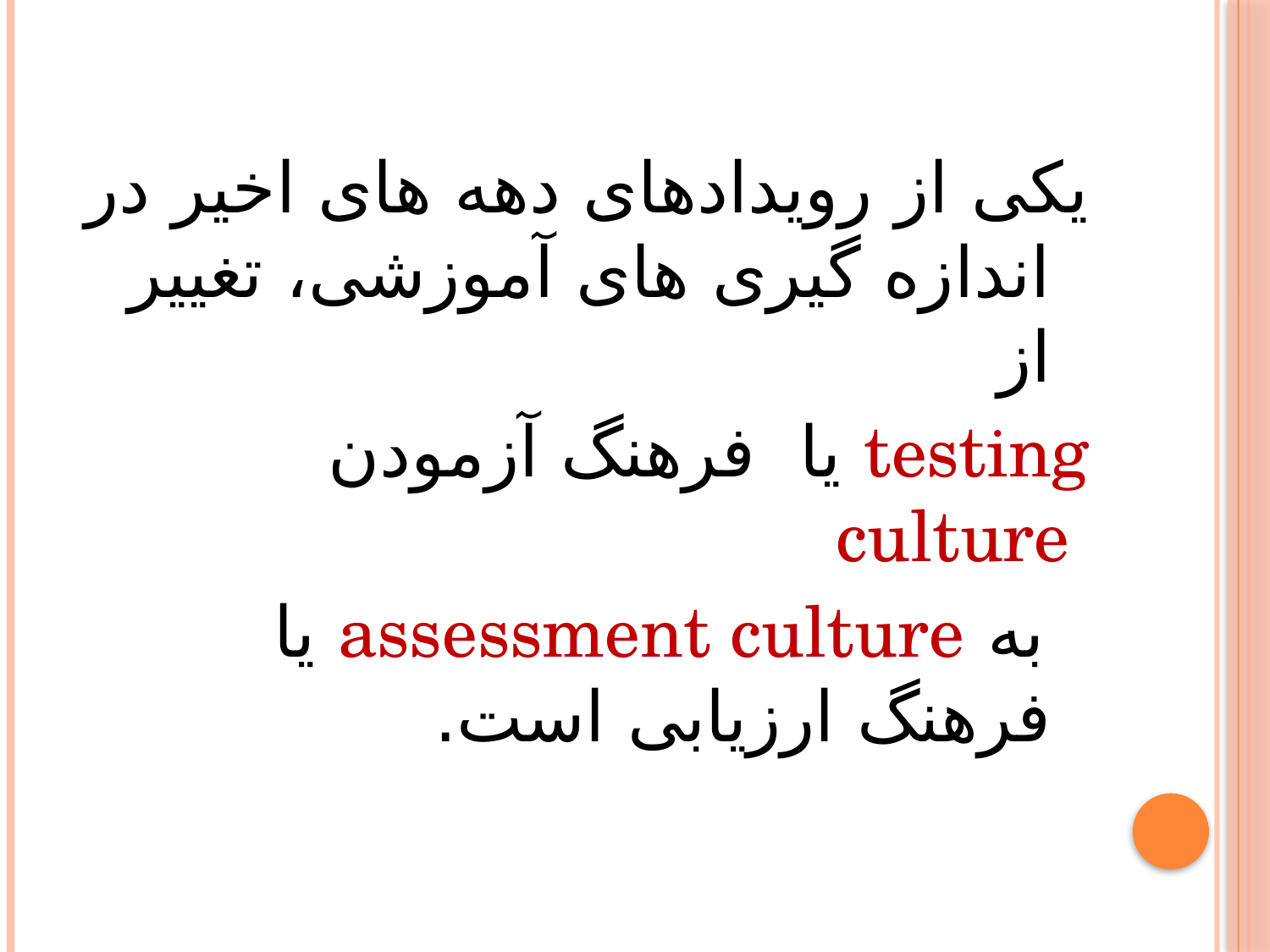

#
یکی از رویدادهای دهه های اخیر در اندازه گیری های آموزشی، تغییر از
 یا  فرهنگ آزمودن testing culture
  به assessment culture یا فرهنگ ارزیابی است.